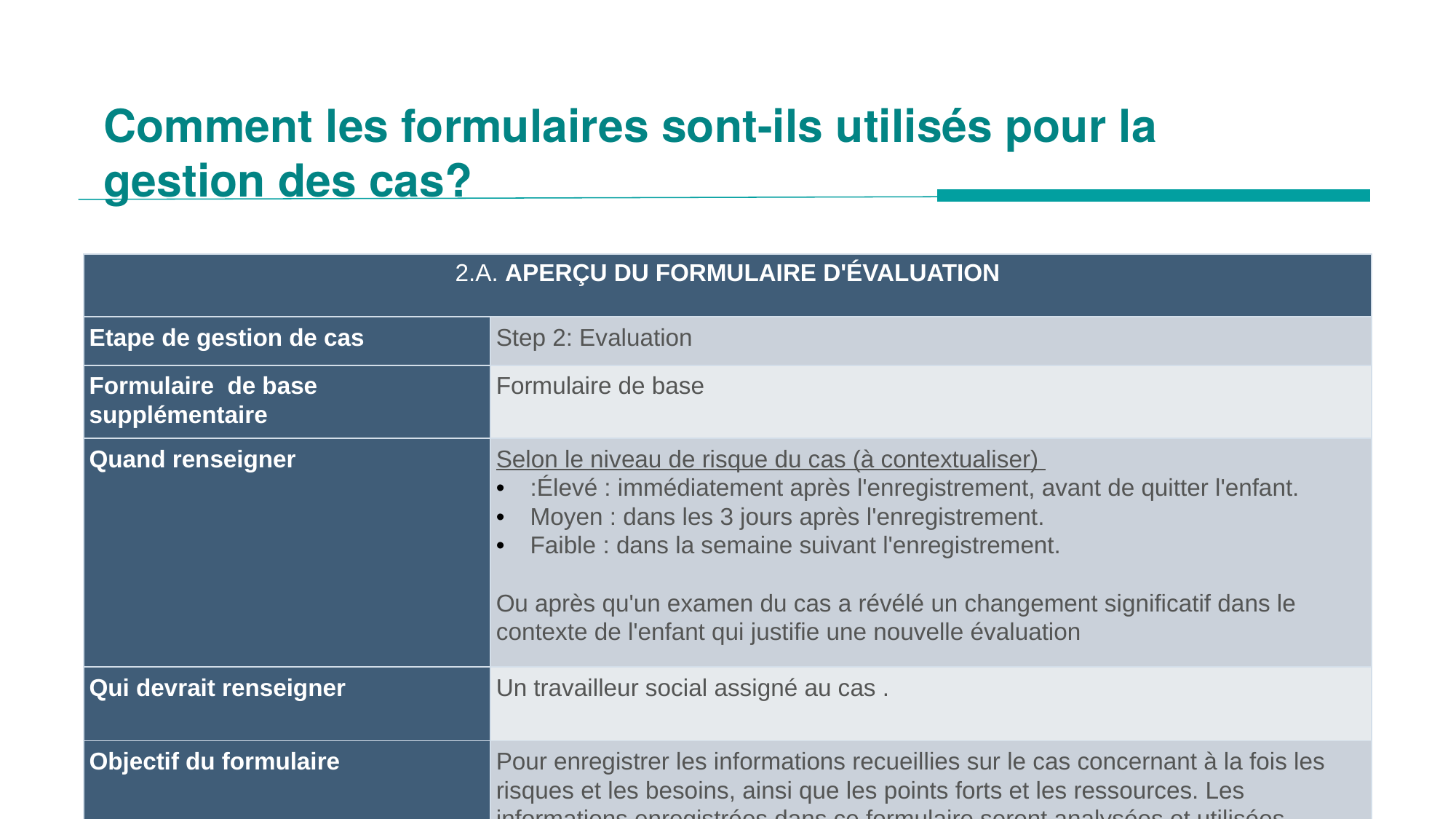

Comment les formulaires sont-ils utilisés pour la gestion des cas?
| 2.A. APERÇU DU FORMULAIRE D'ÉVALUATION |  |
| --- | --- |
| Etape de gestion de cas | Step 2: Evaluation |
| Formulaire de base supplémentaire | Formulaire de base |
| Quand renseigner | Selon le niveau de risque du cas (à contextualiser) :Élevé : immédiatement après l'enregistrement, avant de quitter l'enfant. Moyen : dans les 3 jours après l'enregistrement. Faible : dans la semaine suivant l'enregistrement. Ou après qu'un examen du cas a révélé un changement significatif dans le contexte de l'enfant qui justifie une nouvelle évaluation |
| Qui devrait renseigner | Un travailleur social assigné au cas . |
| Objectif du formulaire | Pour enregistrer les informations recueillies sur le cas concernant à la fois les risques et les besoins, ainsi que les points forts et les ressources. Les informations enregistrées dans ce formulaire seront analysées et utilisées comme base pour développer le plan du cas.. |